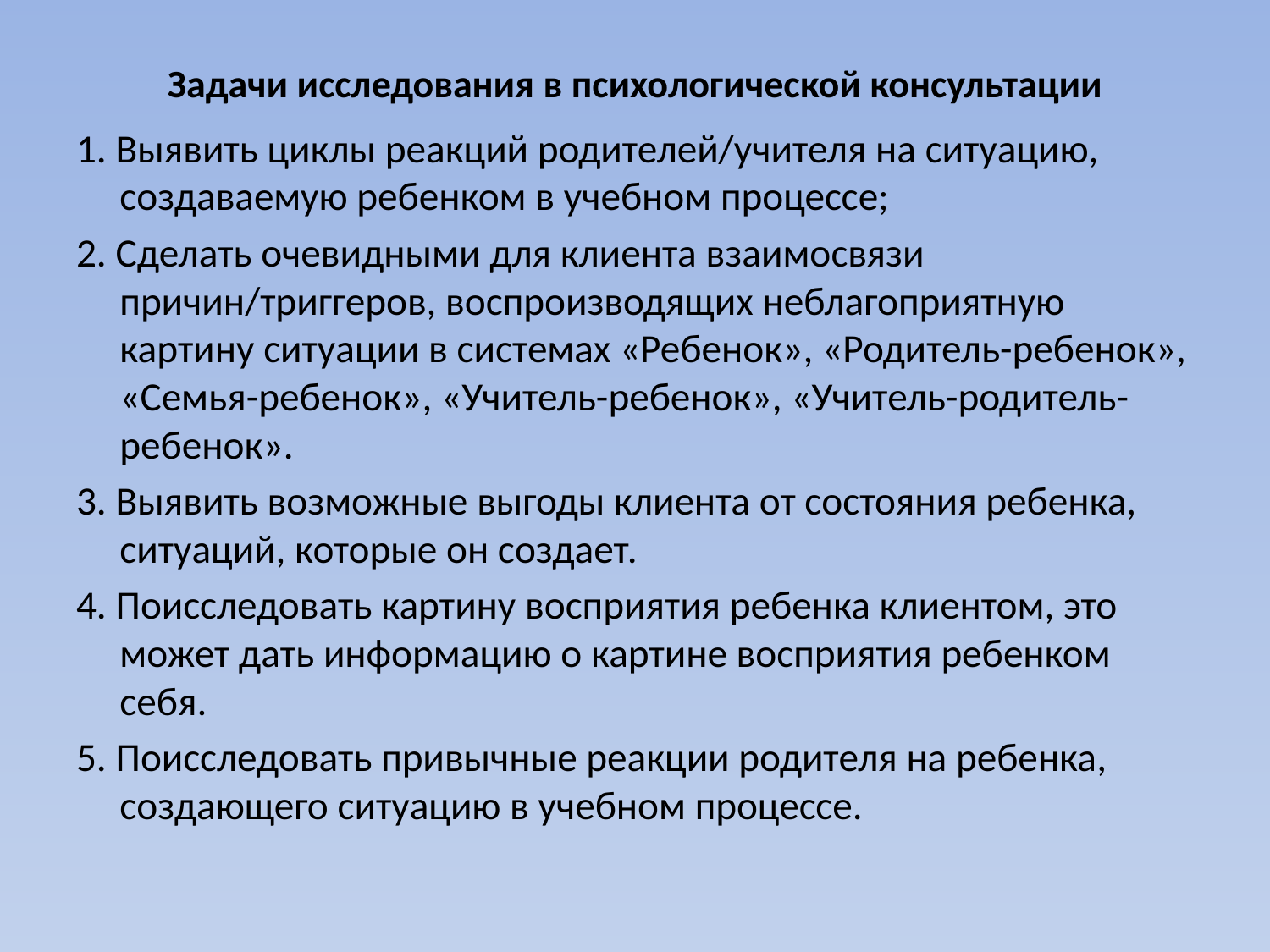

# Задачи исследования в психологической консультации
1. Выявить циклы реакций родителей/учителя на ситуацию, создаваемую ребенком в учебном процессе;
2. Сделать очевидными для клиента взаимосвязи причин/триггеров, воспроизводящих неблагоприятную картину ситуации в системах «Ребенок», «Родитель-ребенок», «Семья-ребенок», «Учитель-ребенок», «Учитель-родитель-ребенок».
3. Выявить возможные выгоды клиента от состояния ребенка, ситуаций, которые он создает.
4. Поисследовать картину восприятия ребенка клиентом, это может дать информацию о картине восприятия ребенком себя.
5. Поисследовать привычные реакции родителя на ребенка, создающего ситуацию в учебном процессе.